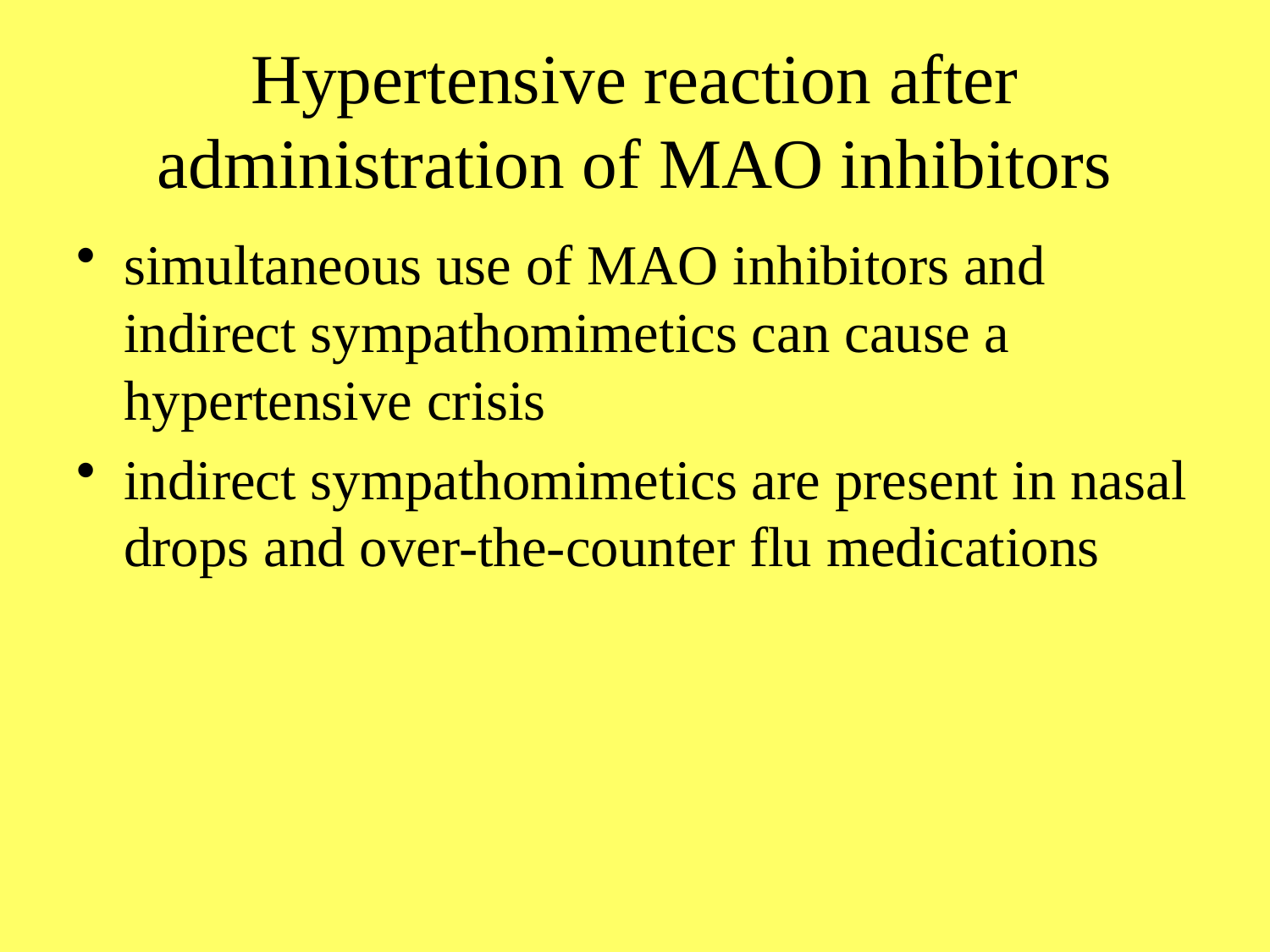

# Hypertensive reaction after administration of MAO inhibitors
simultaneous use of MAO inhibitors and indirect sympathomimetics can cause a hypertensive crisis
indirect sympathomimetics are present in nasal drops and over-the-counter flu medications